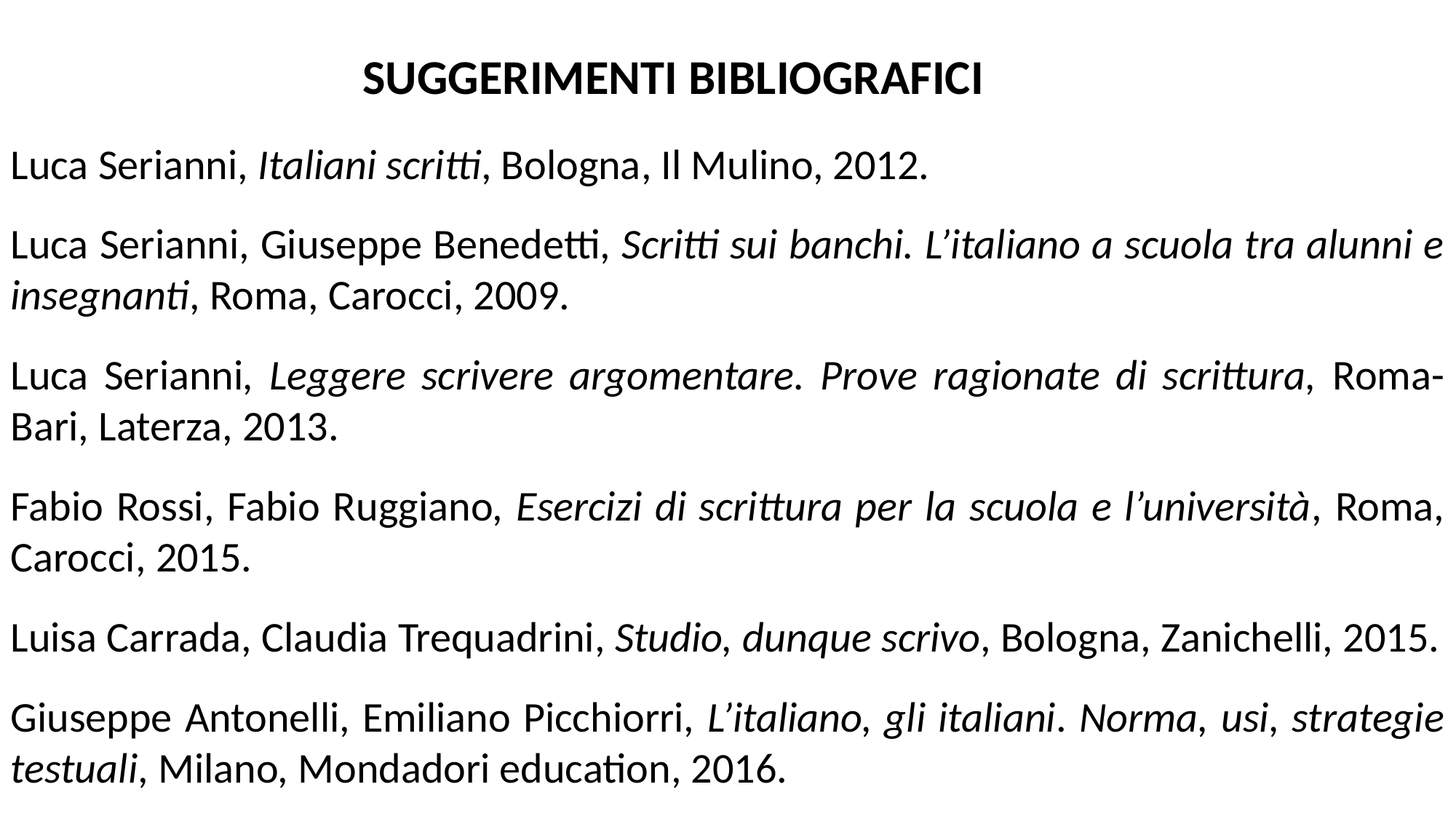

SUGGERIMENTI BIBLIOGRAFICI
Luca Serianni, Italiani scritti, Bologna, Il Mulino, 2012.

Luca Serianni, Giuseppe Benedetti, Scritti sui banchi. L’italiano a scuola tra alunni e insegnanti, Roma, Carocci, 2009.

Luca Serianni, Leggere scrivere argomentare. Prove ragionate di scrittura, Roma-Bari, Laterza, 2013.

Fabio Rossi, Fabio Ruggiano, Esercizi di scrittura per la scuola e l’università, Roma, Carocci, 2015.

Luisa Carrada, Claudia Trequadrini, Studio, dunque scrivo, Bologna, Zanichelli, 2015.

Giuseppe Antonelli, Emiliano Picchiorri, L’italiano, gli italiani. Norma, usi, strategie testuali, Milano, Mondadori education, 2016.